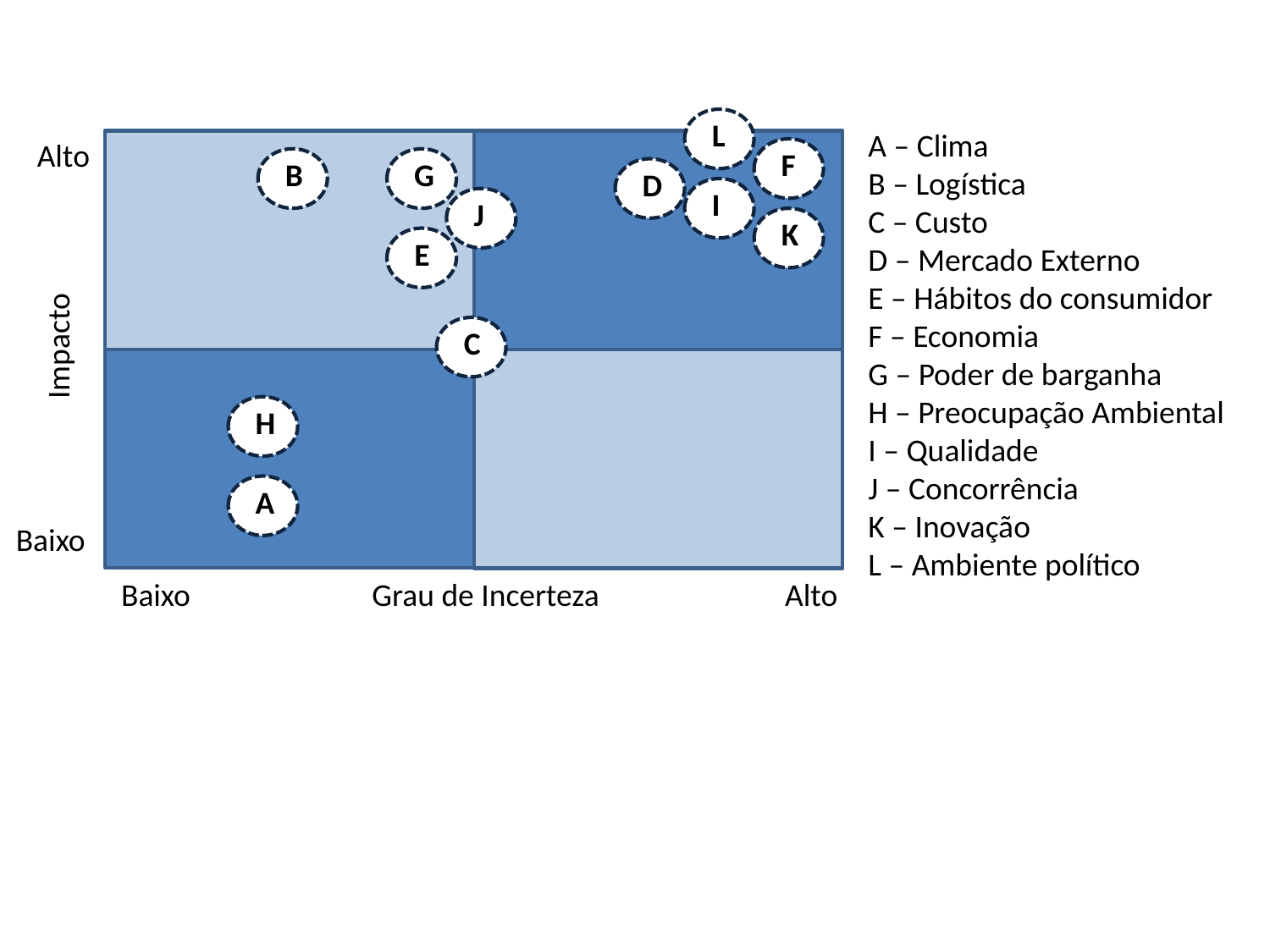

L
A – Clima
B – Logística
C – Custo
D – Mercado Externo
E – Hábitos do consumidor
F – Economia
G – Poder de barganha
H – Preocupação Ambiental
I – Qualidade
J – Concorrência
K – Inovação
L – Ambiente político
Alto

Impacto
Baixo
Baixo
Grau de Incerteza
Alto

F

B

G

D

I

J

K

E

C

H

A